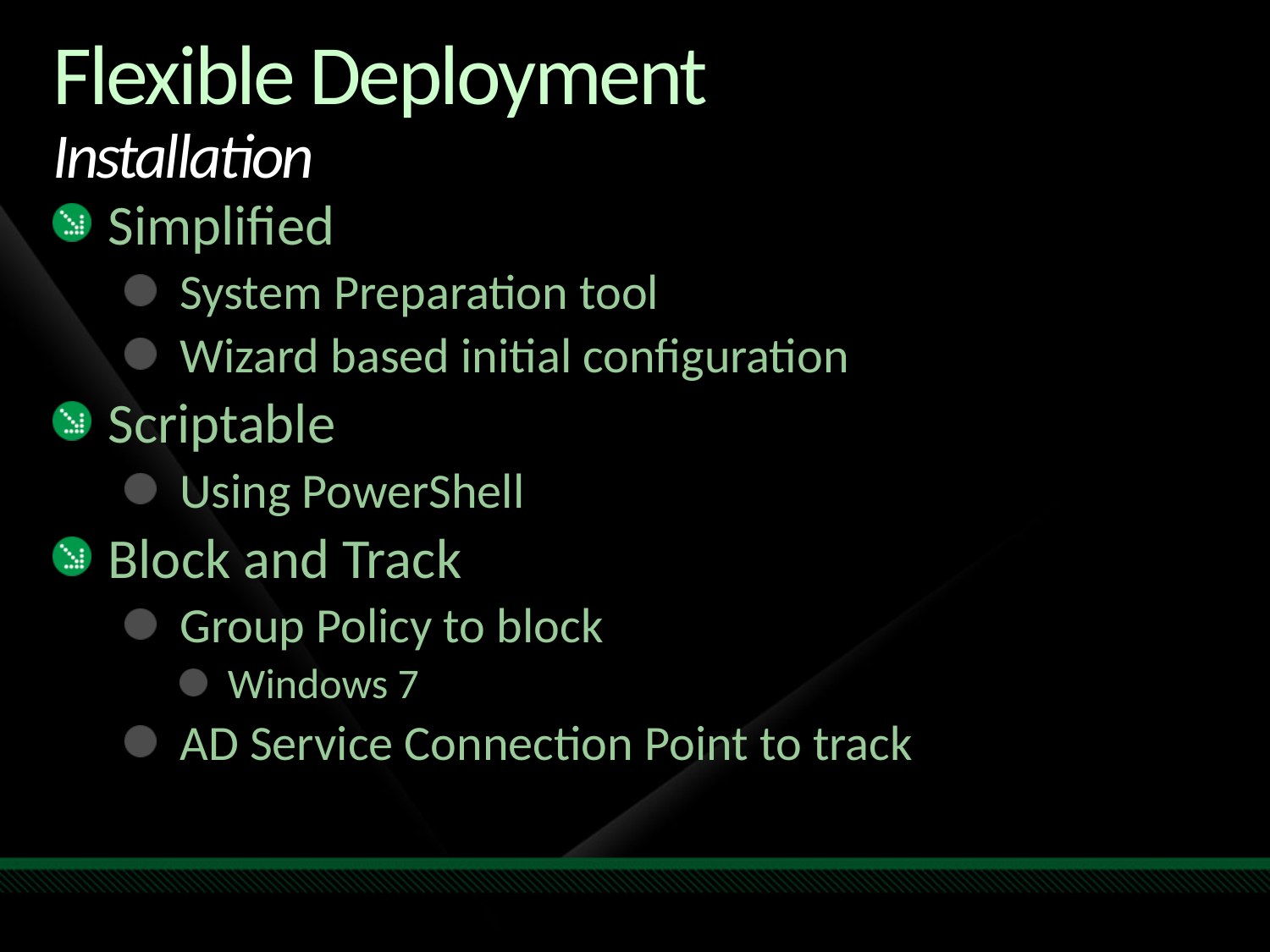

# Flexible Deployment Installation
Simplified
System Preparation tool
Wizard based initial configuration
Scriptable
Using PowerShell
Block and Track
Group Policy to block
Windows 7
AD Service Connection Point to track